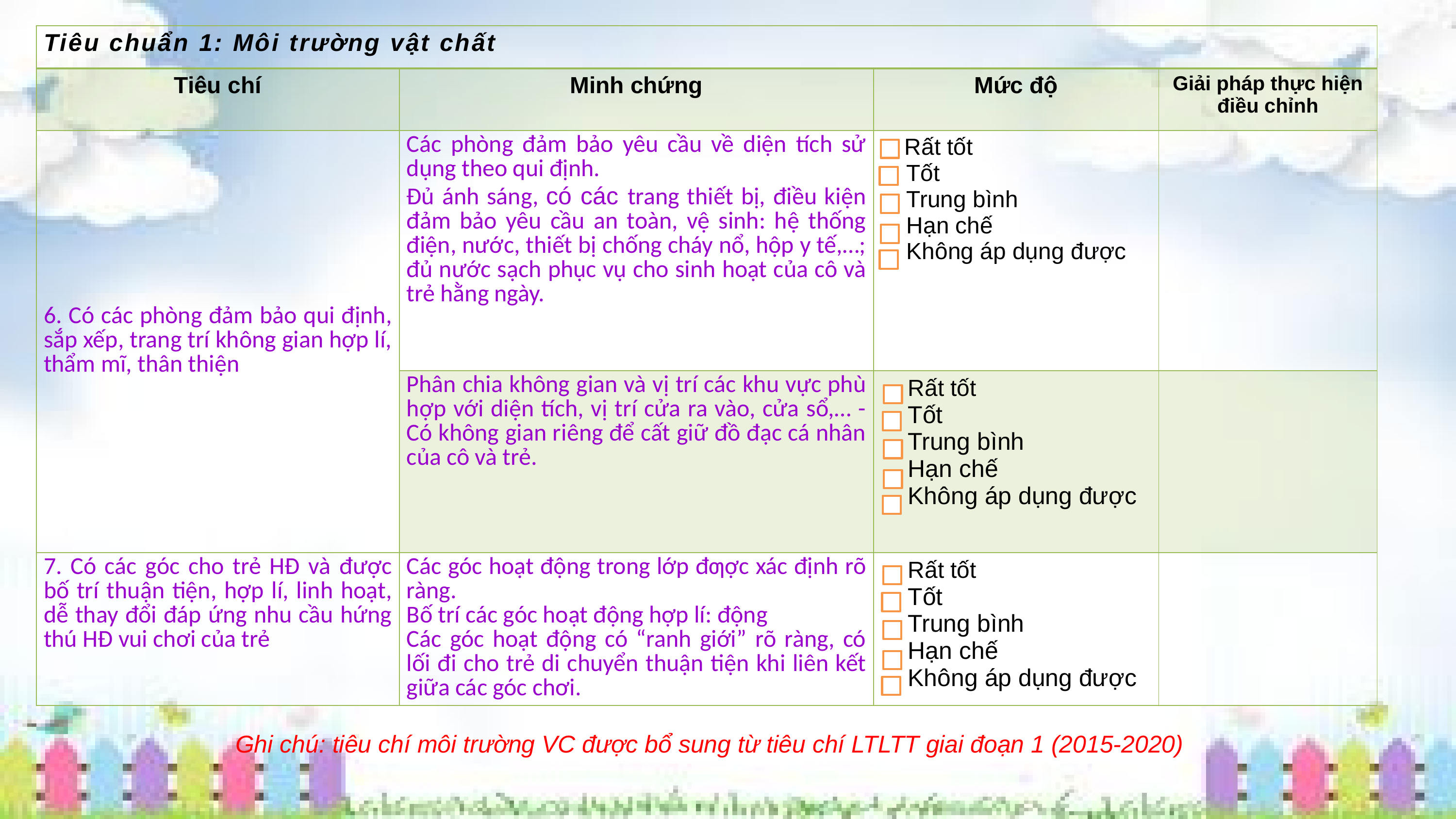

| Tiêu chuẩn 1: Môi trường vật chất |  |  |  |
| --- | --- | --- | --- |
| Tiêu chí | Minh chứng | Mức độ | Giải pháp thực hiện điều chỉnh |
| 6. Có các phòng đảm bảo qui định, sắp xếp, trang trí không gian hợp lí, thẩm mĩ, thân thiện | Các phòng đảm bảo yêu cầu về diện tích sử dụng theo qui định. Đủ ánh sáng, có các trang thiết bị, điều kiện đảm bảo yêu cầu an toàn, vệ sinh: hệ thống điện, nước, thiết bị chống cháy nổ, hộp y tế,…; đủ nước sạch phục vụ cho sinh hoạt của cô và trẻ hằng ngày. | Rất tốt Tốt Trung bình Hạn chế Không áp dụng được |  |
|  | Phân chia không gian và vị trí các khu vực phù hợp với diện tích, vị trí cửa ra vào, cửa sổ,… - Có không gian riêng để cất giữ đồ đạc cá nhân của cô và trẻ. | Rất tốt Tốt Trung bình Hạn chế Không áp dụng được |  |
| 7. Có các góc cho trẻ HĐ và được bố trí thuận tiện, hợp lí, linh hoạt, dễ thay đổi đáp ứng nhu cầu hứng thú HĐ vui chơi của trẻ | Các góc hoạt động trong lớp đƣợc xác định rõ ràng. Bố trí các góc hoạt động hợp lí: động Các góc hoạt động có “ranh giới” rõ ràng, có lối đi cho trẻ di chuyển thuận tiện khi liên kết giữa các góc chơi. | Rất tốt Tốt Trung bình Hạn chế Không áp dụng được |  |

Ghi chú: tiêu chí môi trường VC được bổ sung từ tiêu chí LTLTT giai đoạn 1 (2015-2020)